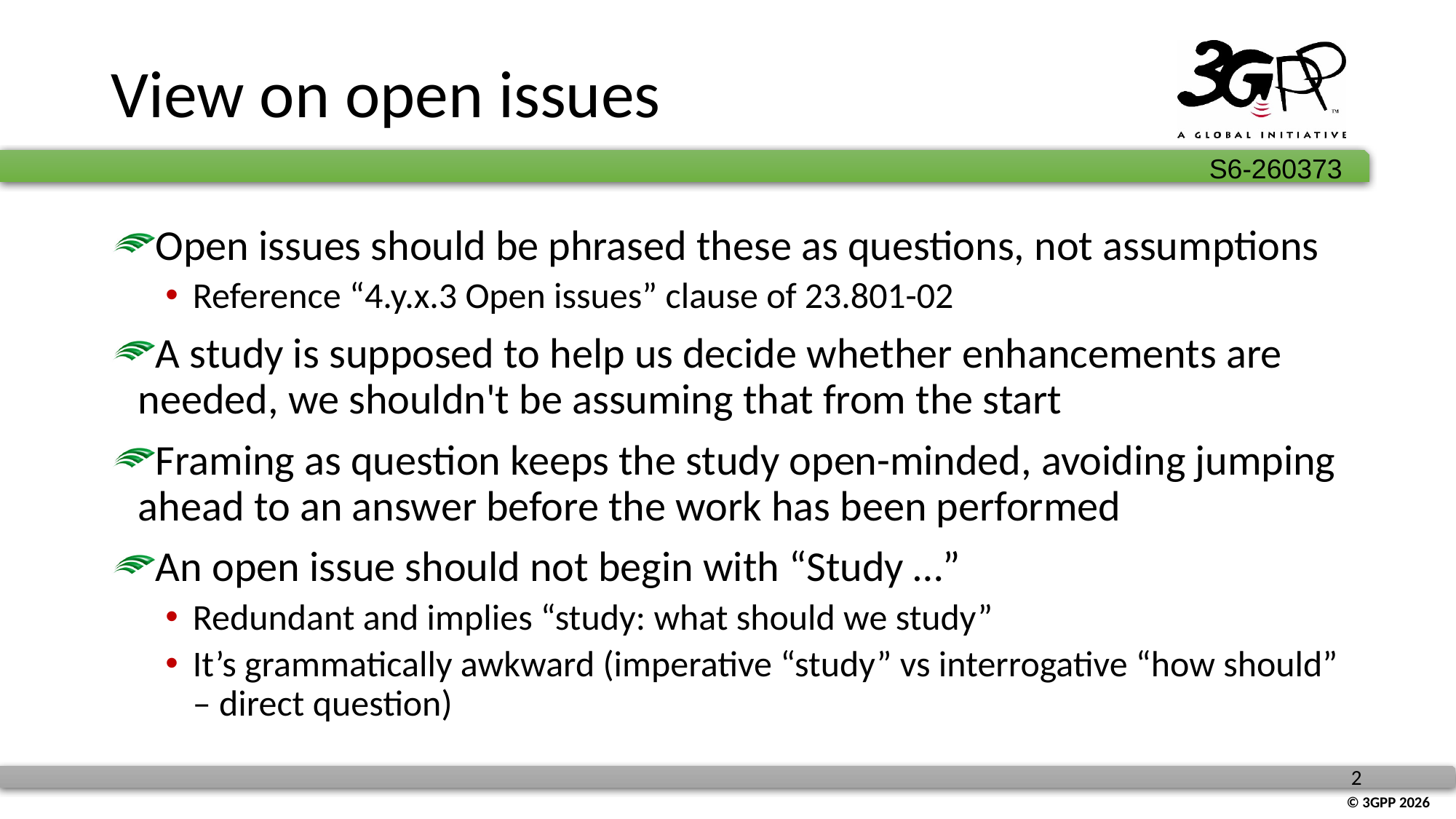

# View on open issues
Open issues should be phrased these as questions, not assumptions
Reference “4.y.x.3 Open issues” clause of 23.801-02
A study is supposed to help us decide whether enhancements are needed, we shouldn't be assuming that from the start
Framing as question keeps the study open-minded, avoiding jumping ahead to an answer before the work has been performed
An open issue should not begin with “Study …”
Redundant and implies “study: what should we study”
It’s grammatically awkward (imperative “study” vs interrogative “how should” – direct question)